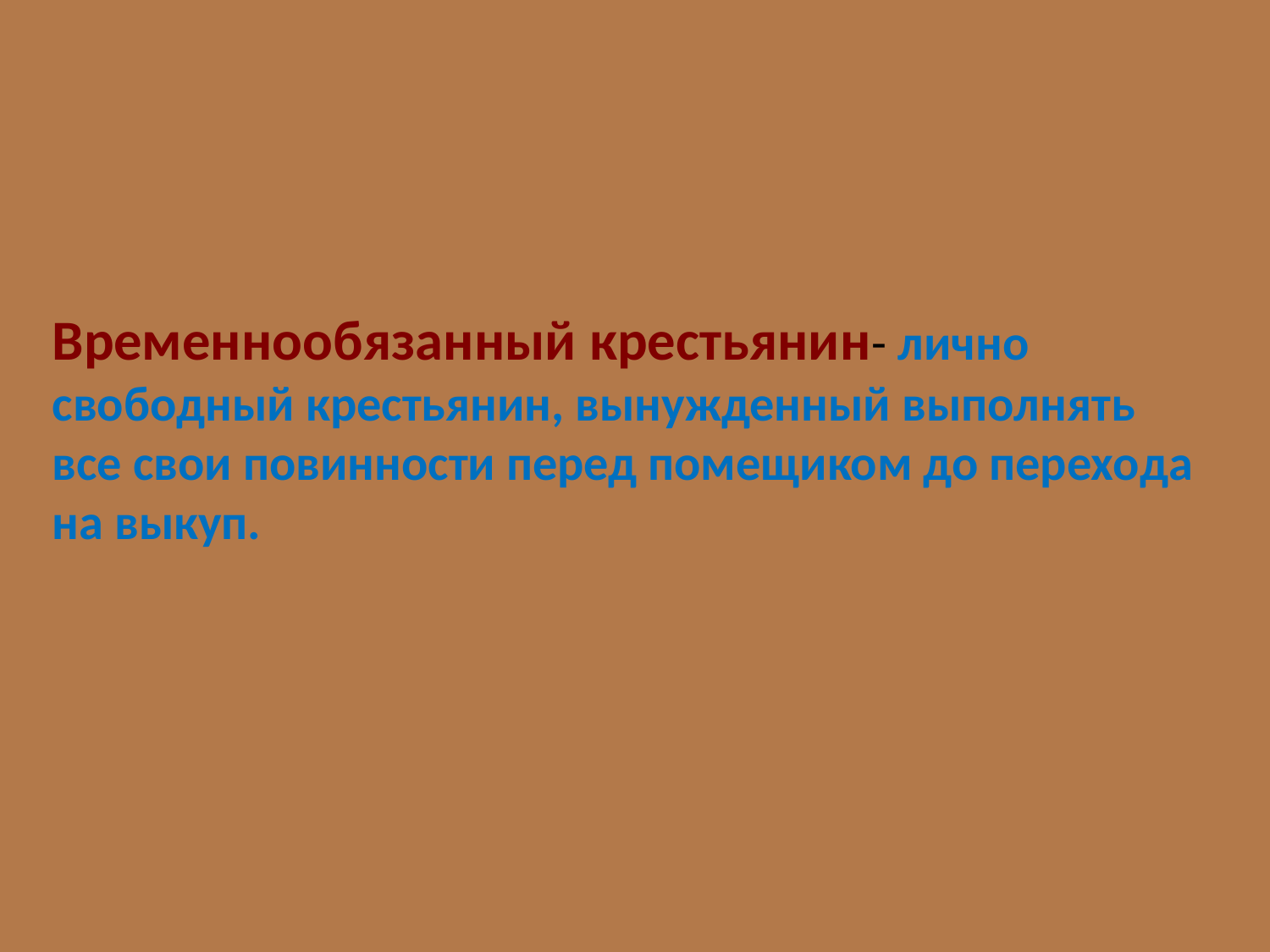

Временнообязанный крестьянин- лично свободный крестьянин, вынужденный выполнять все свои повинности перед помещиком до перехода на выкуп.